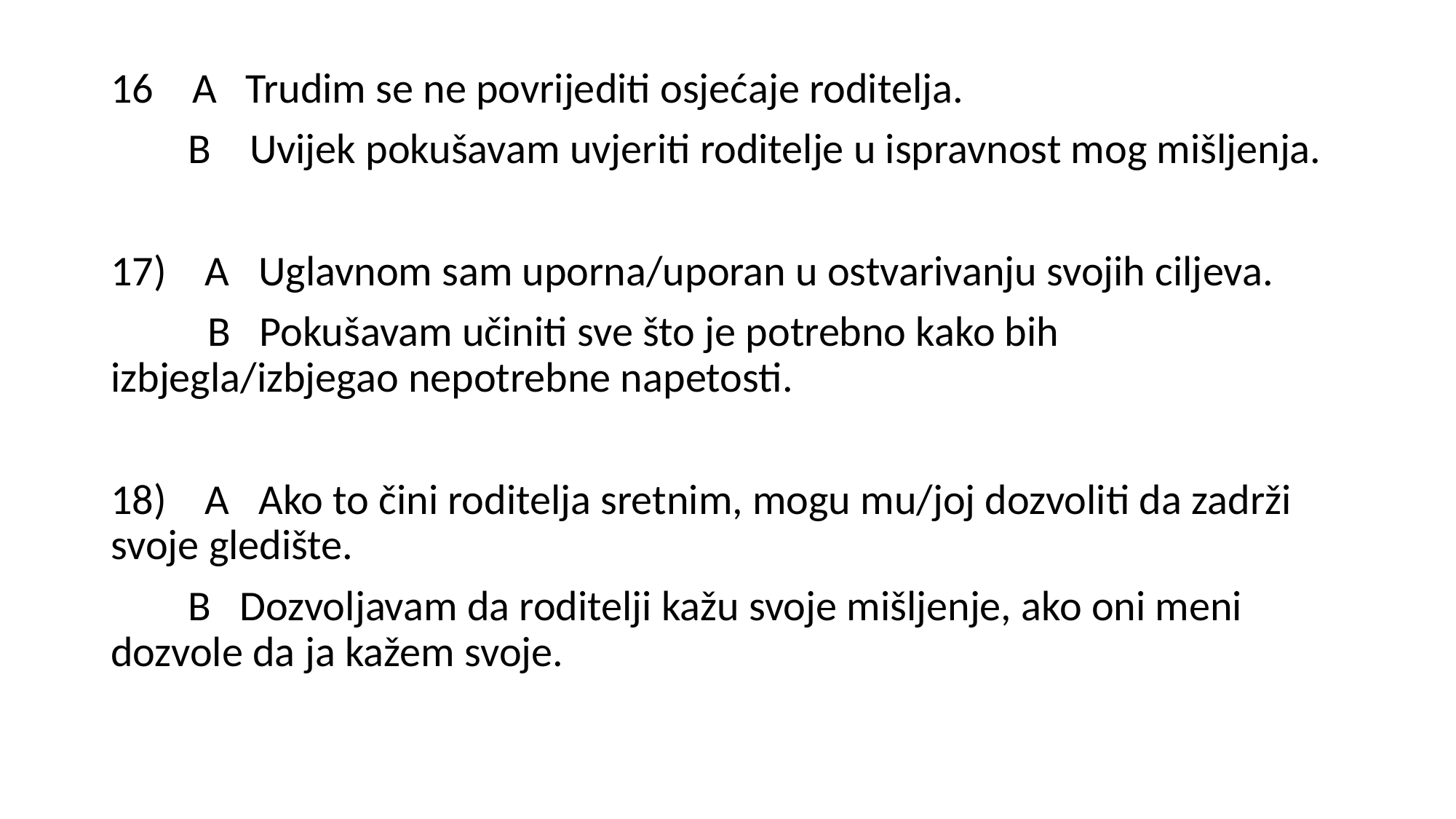

16    A   Trudim se ne povrijediti osjećaje roditelja.
        B    Uvijek pokušavam uvjeriti roditelje u ispravnost mog mišljenja.

17)    A   Uglavnom sam uporna/uporan u ostvarivanju svojih ciljeva.
          B   Pokušavam učiniti sve što je potrebno kako bih izbjegla/izbjegao nepotrebne napetosti.

18)    A   Ako to čini roditelja sretnim, mogu mu/joj dozvoliti da zadrži svoje gledište.
        B   Dozvoljavam da roditelji kažu svoje mišljenje, ako oni meni dozvole da ja kažem svoje.